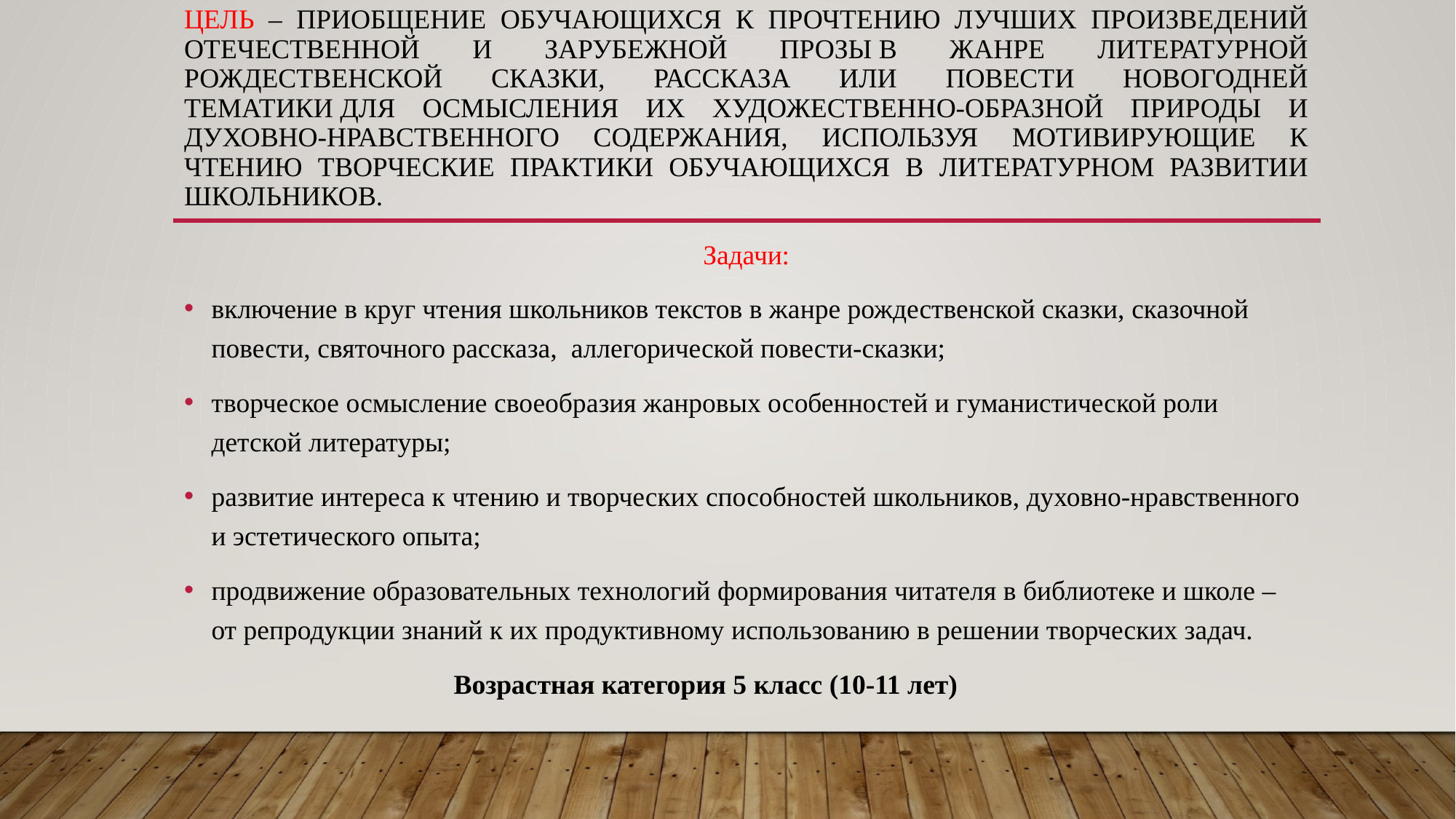

# Цель – приобщение обучающихся к прочтению лучших произведений отечественной и зарубежной прозы в жанре литературной рождественской сказки, рассказа или повести новогодней тематики для осмысления их художественно-образной природы и духовно-нравственного содержания, используя мотивирующие к чтению творческие практики обучающихся в литературном развитии школьников.
Задачи:
включение в круг чтения школьников текстов в жанре рождественской сказки, сказочной повести, святочного рассказа,  аллегорической повести-сказки;
творческое осмысление своеобразия жанровых особенностей и гуманистической роли  детской литературы;
развитие интереса к чтению и творческих способностей школьников, духовно-нравственного и эстетического опыта;
продвижение образовательных технологий формирования читателя в библиотеке и школе – от репродукции знаний к их продуктивному использованию в решении творческих задач.
                                       Возрастная категория 5 класс (10-11 лет)